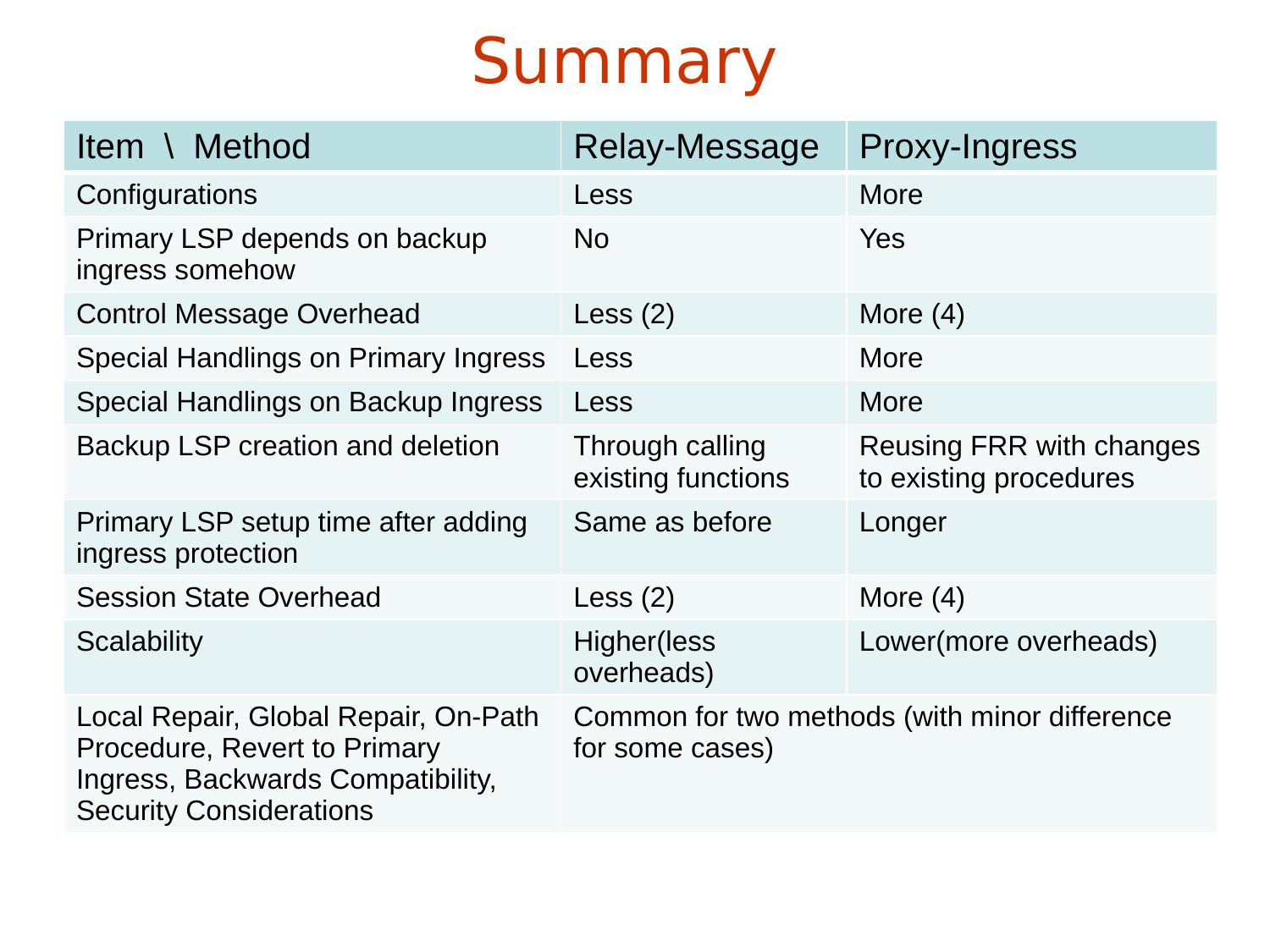

# Summary
| Item \ Method | Relay-Message | Proxy-Ingress |
| --- | --- | --- |
| Configurations | Less | More |
| Primary LSP depends on backup ingress somehow | No | Yes |
| Control Message Overhead | Less (2) | More (4) |
| Special Handlings on Primary Ingress | Less | More |
| Special Handlings on Backup Ingress | Less | More |
| Backup LSP creation and deletion | Through calling existing functions | Reusing FRR with changes to existing procedures |
| Primary LSP setup time after adding ingress protection | Same as before | Longer |
| Session State Overhead | Less (2) | More (4) |
| Scalability | Higher(less overheads) | Lower(more overheads) |
| Local Repair, Global Repair, On-Path Procedure, Revert to Primary Ingress, Backwards Compatibility, Security Considerations | Common for two methods (with minor difference for some cases) |  |